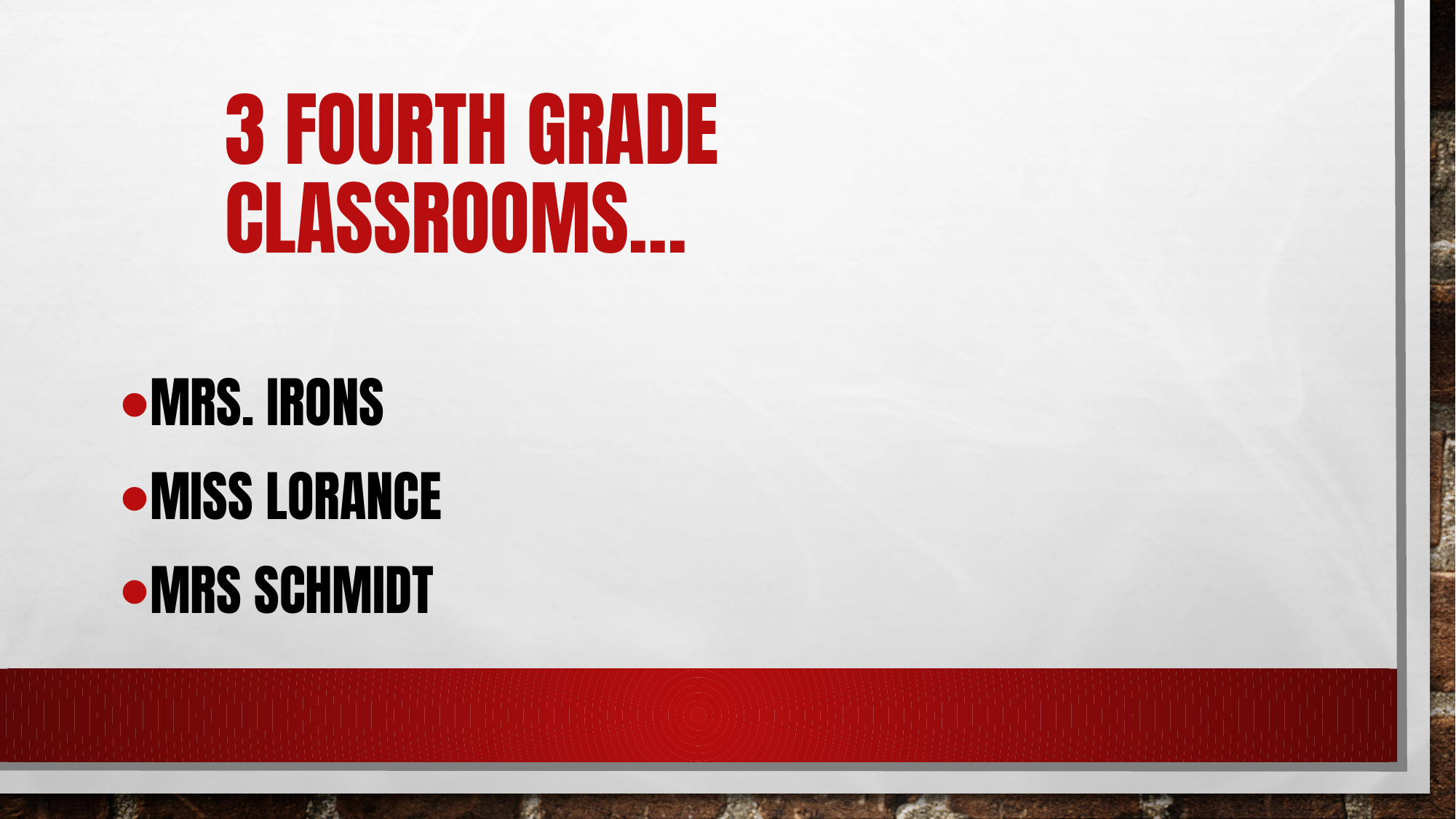

# 3 Fourth Grade Classrooms…
Mrs. Irons
Miss LORANCE
MRs Schmidt